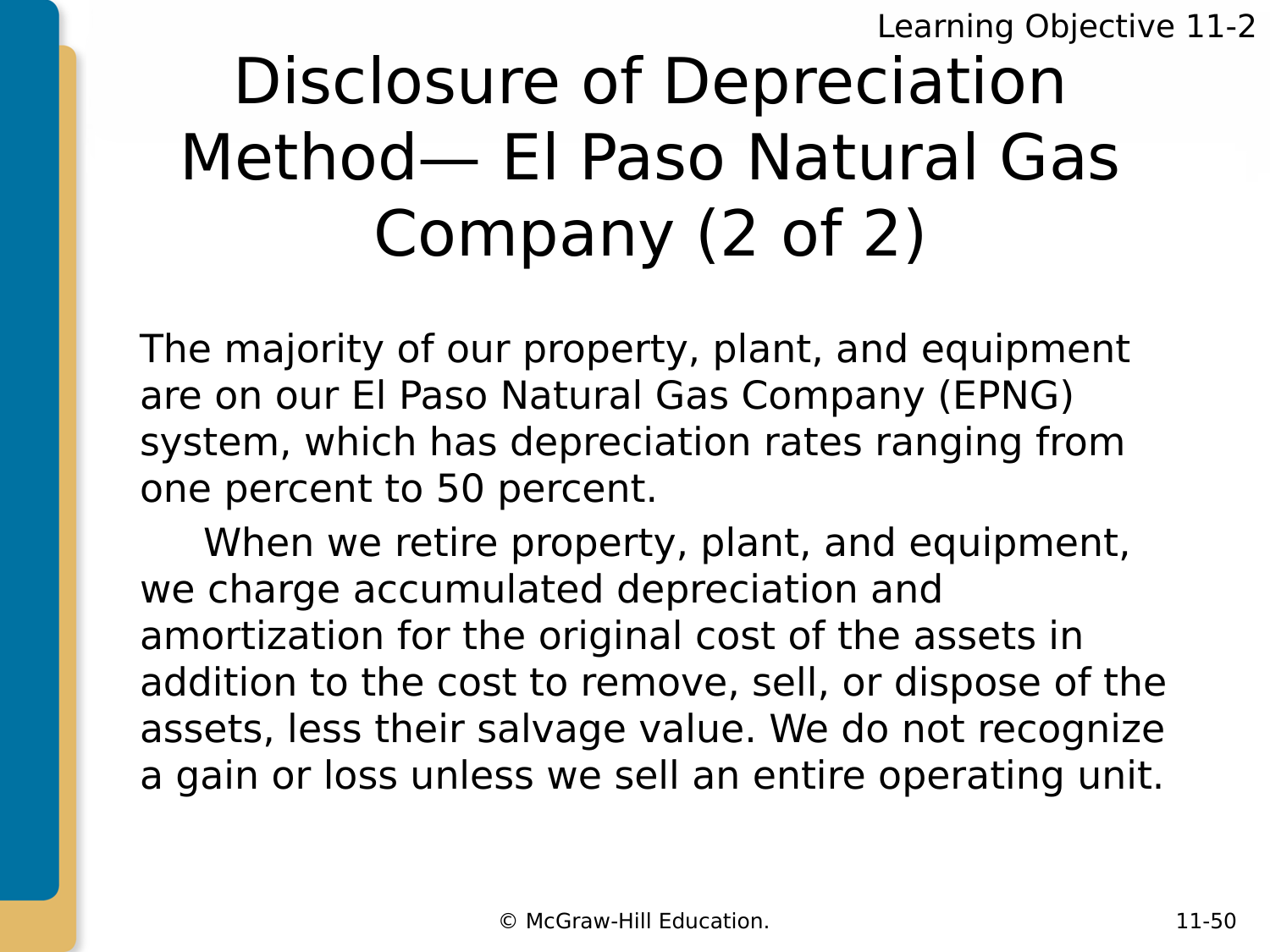

Learning Objective 11-2
# Disclosure of Depreciation Method— El Paso Natural Gas Company (2 of 2)
The majority of our property, plant, and equipment are on our El Paso Natural Gas Company (EPNG) system, which has depreciation rates ranging from one percent to 50 percent.
When we retire property, plant, and equipment, we charge accumulated depreciation and amortization for the original cost of the assets in addition to the cost to remove, sell, or dispose of the assets, less their salvage value. We do not recognize a gain or loss unless we sell an entire operating unit.